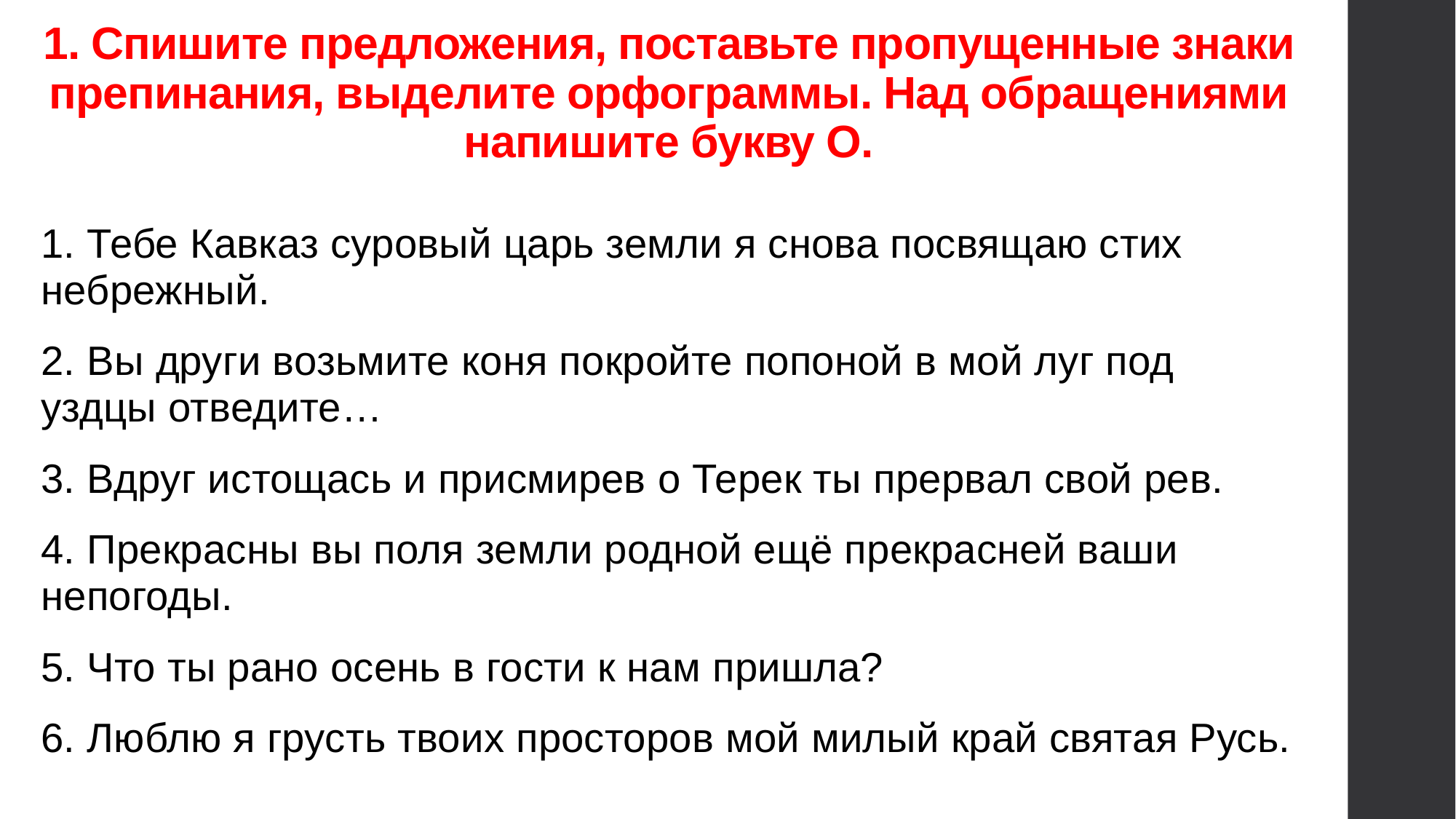

# 1. Спишите предложения, поставьте пропущенные знаки препинания, выделите орфограммы. Над обращениями напишите букву О.
1. Тебе Кавказ суровый царь земли я снова посвящаю стих небрежный.
2. Вы други возьмите коня покройте попоной в мой луг под уздцы отведите…
3. Вдруг истощась и присмирев о Терек ты прервал свой рев.
4. Прекрасны вы поля земли родной ещё прекрасней ваши непогоды.
5. Что ты рано осень в гости к нам пришла?
6. Люблю я грусть твоих просторов мой милый край святая Русь.